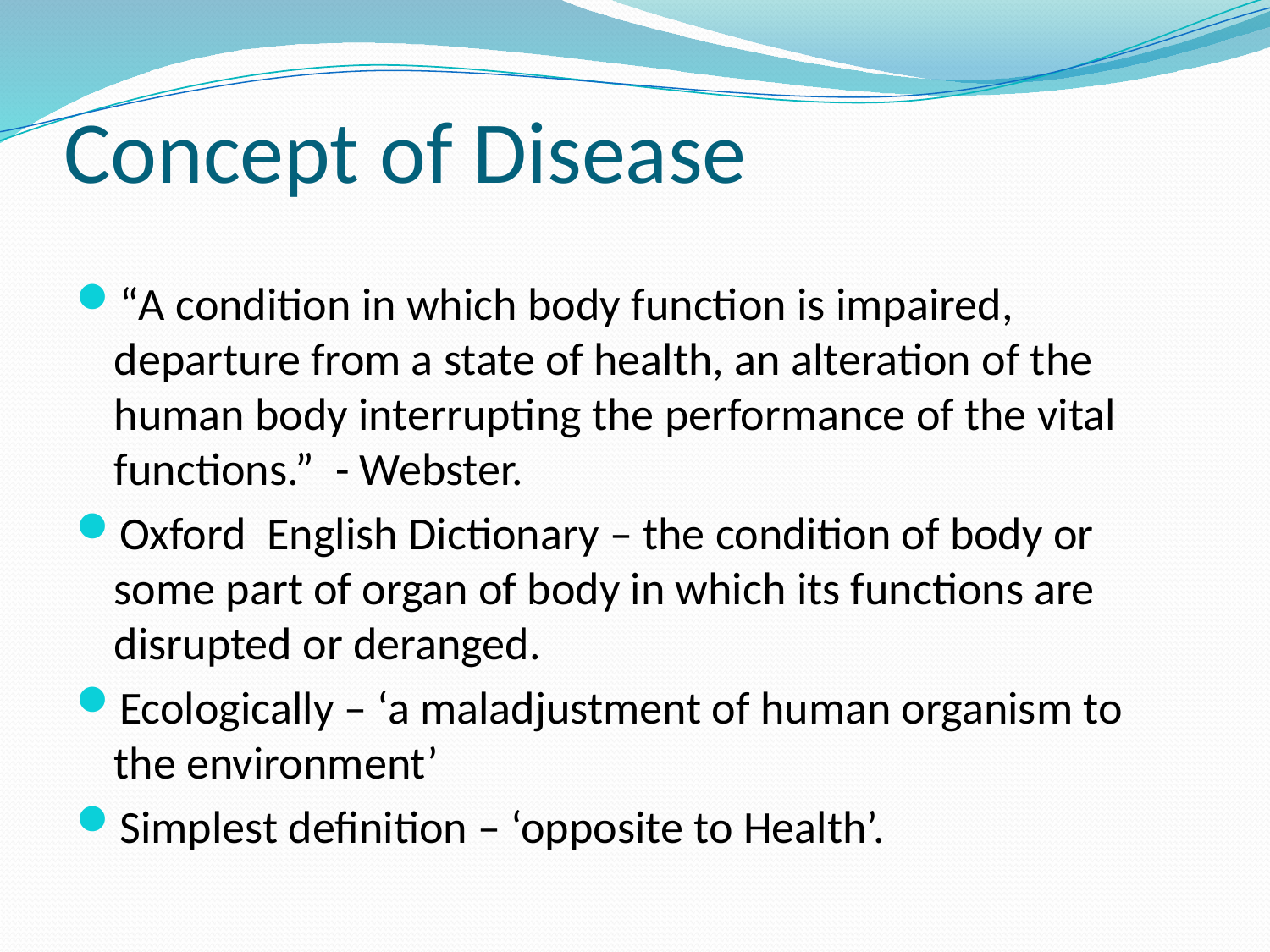

# Concept of Disease
“A condition in which body function is impaired, departure from a state of health, an alteration of the human body interrupting the performance of the vital functions.”  - Webster.
Oxford  English Dictionary – the condition of body or some part of organ of body in which its functions are disrupted or deranged.
Ecologically – ‘a maladjustment of human organism to the environment’
Simplest definition – ‘opposite to Health’.